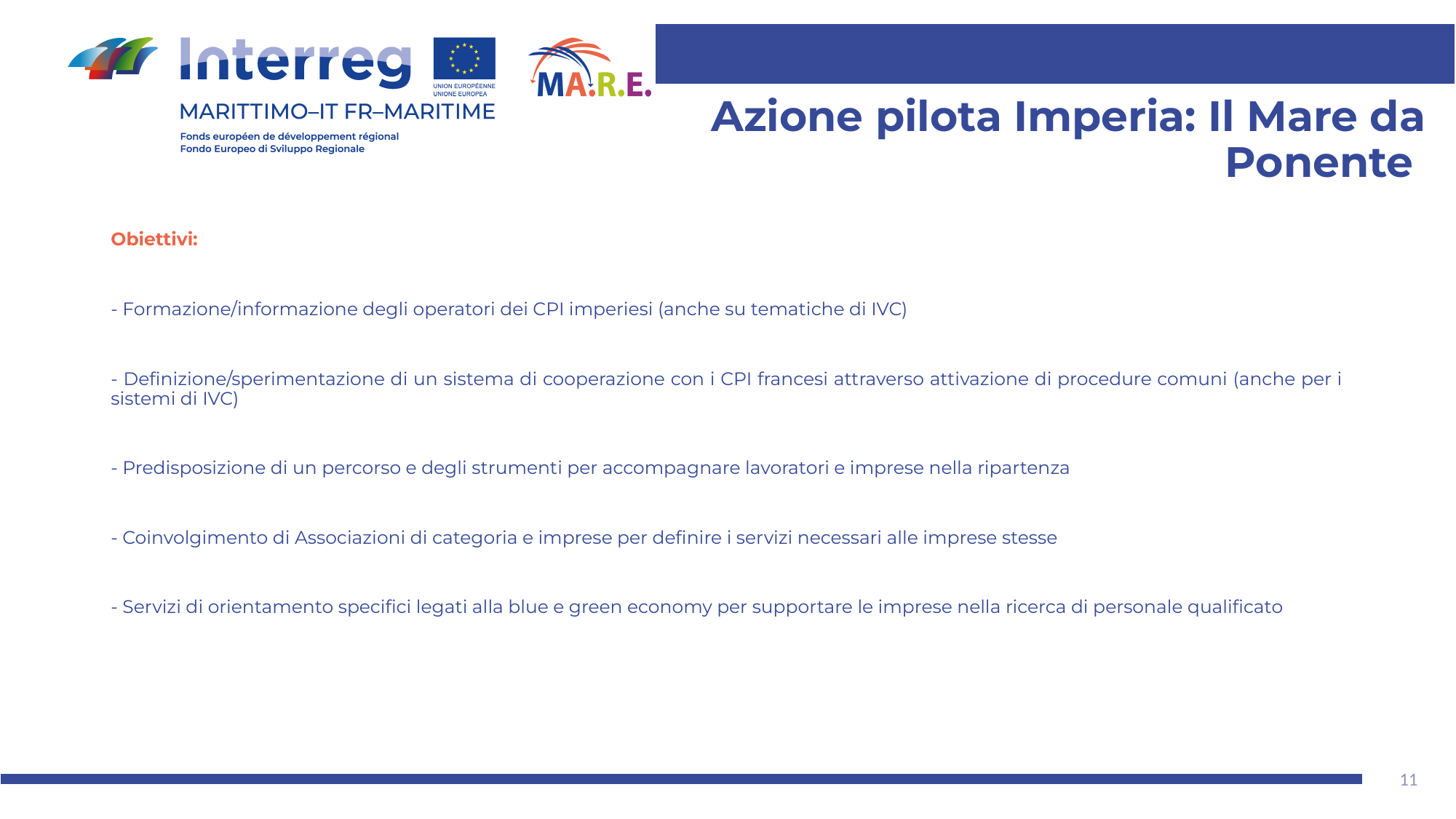

# Azione pilota Imperia: Il Mare da Ponente
Obiettivi:

- Formazione/informazione degli operatori dei CPI imperiesi (anche su tematiche di IVC)

- Definizione/sperimentazione di un sistema di cooperazione con i CPI francesi attraverso attivazione di procedure comuni (anche per i sistemi di IVC)

- Predisposizione di un percorso e degli strumenti per accompagnare lavoratori e imprese nella ripartenza

- Coinvolgimento di Associazioni di categoria e imprese per definire i servizi necessari alle imprese stesse

- Servizi di orientamento specifici legati alla blue e green economy per supportare le imprese nella ricerca di personale qualificato

11